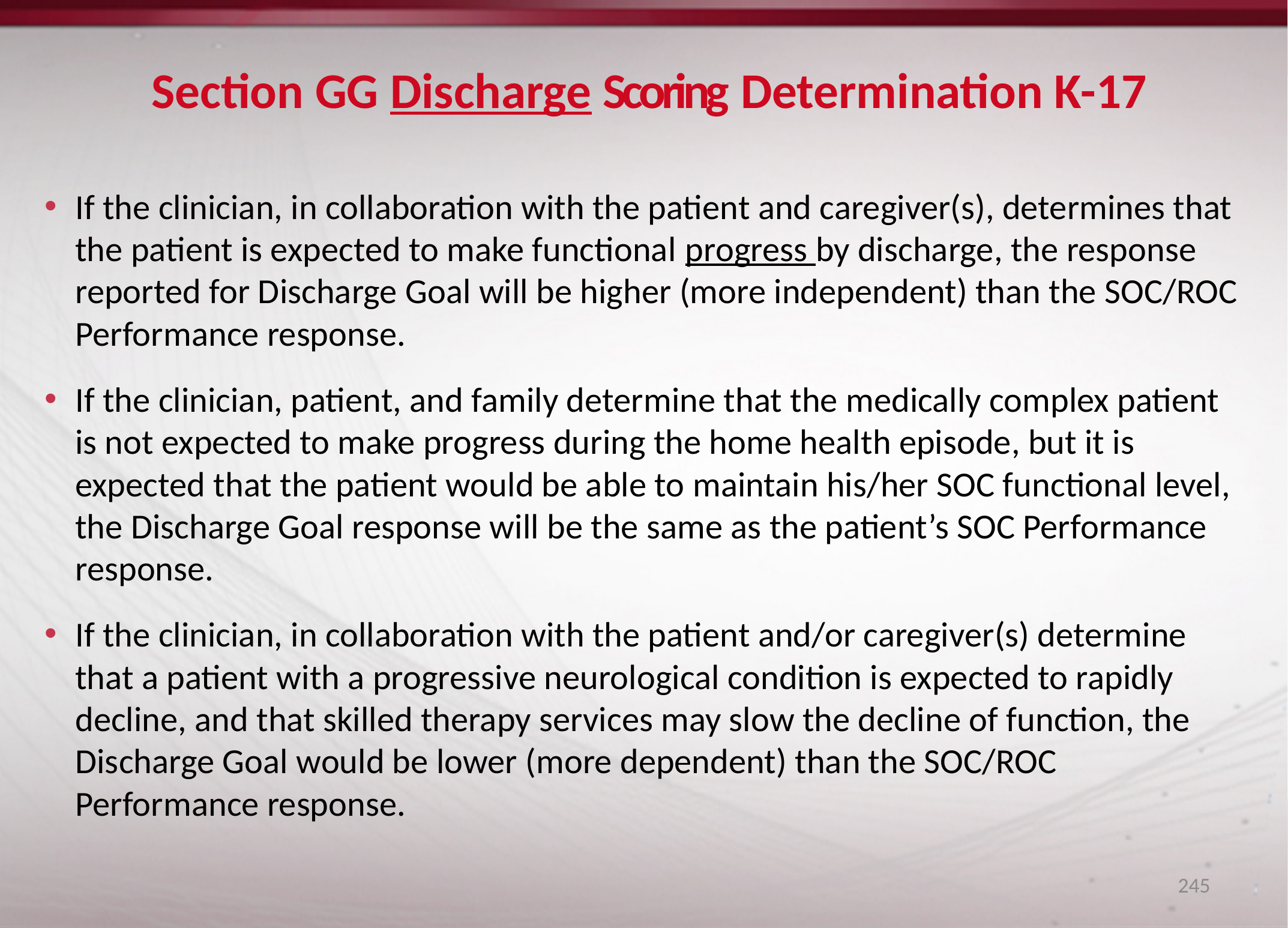

# Section GG Discharge Scoring Determination K-17
If the clinician, in collaboration with the patient and caregiver(s), determines that the patient is expected to make functional progress by discharge, the response reported for Discharge Goal will be higher (more independent) than the SOC/ROC Performance response.

If the clinician, patient, and family determine that the medically complex patient is not expected to make progress during the home health episode, but it is expected that the patient would be able to maintain his/her SOC functional level, the Discharge Goal response will be the same as the patient’s SOC Performance response.

If the clinician, in collaboration with the patient and/or caregiver(s) determine that a patient with a progressive neurological condition is expected to rapidly decline, and that skilled therapy services may slow the decline of function, the Discharge Goal would be lower (more dependent) than the SOC/ROC Performance response.

245